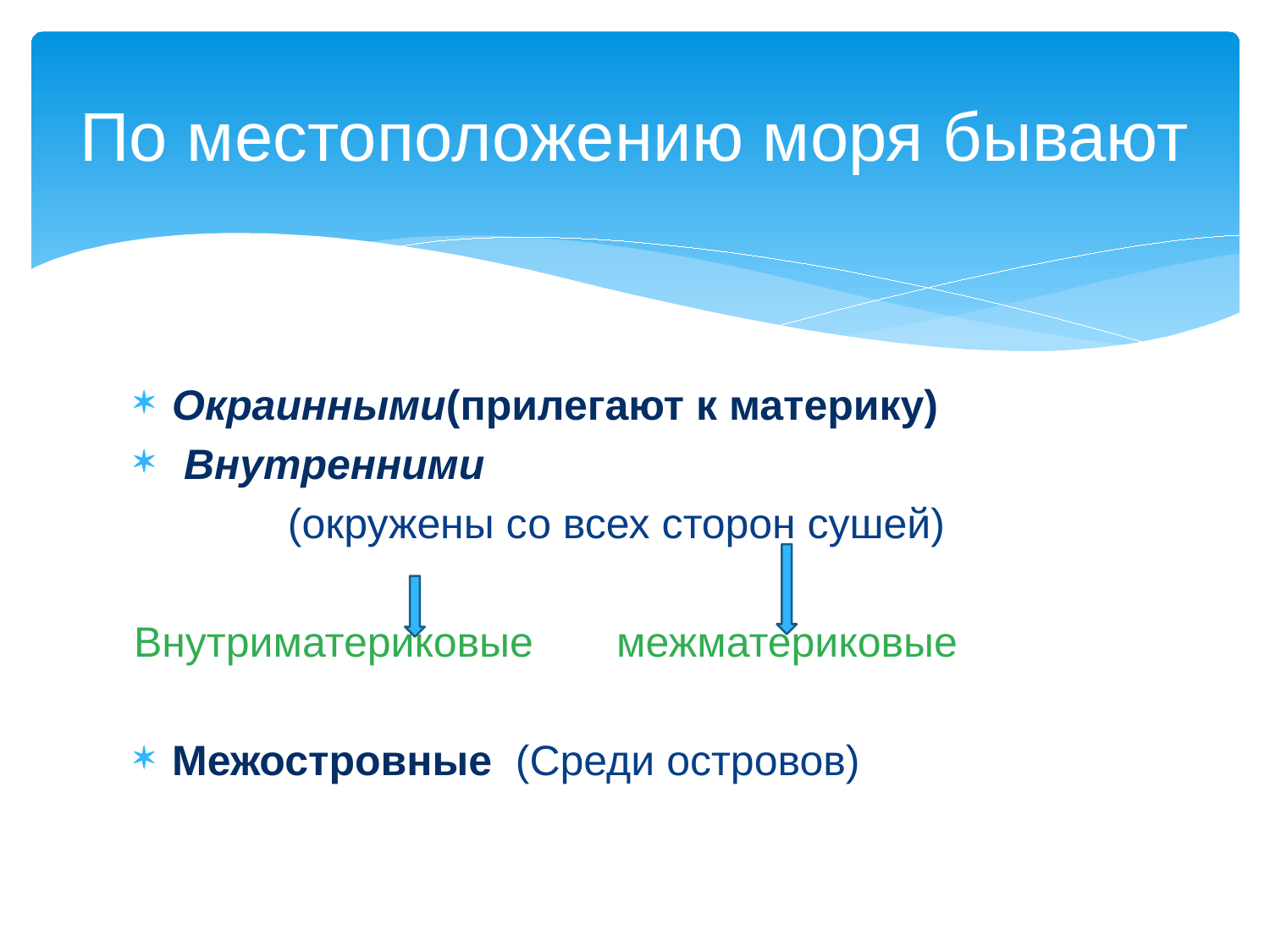

# По местоположению моря бывают
Окраинными(прилегают к материку)
 Внутренними
             (окружены со всех сторон сушей)

Внутриматериковые       межматериковые

Межостровные  (Среди островов)